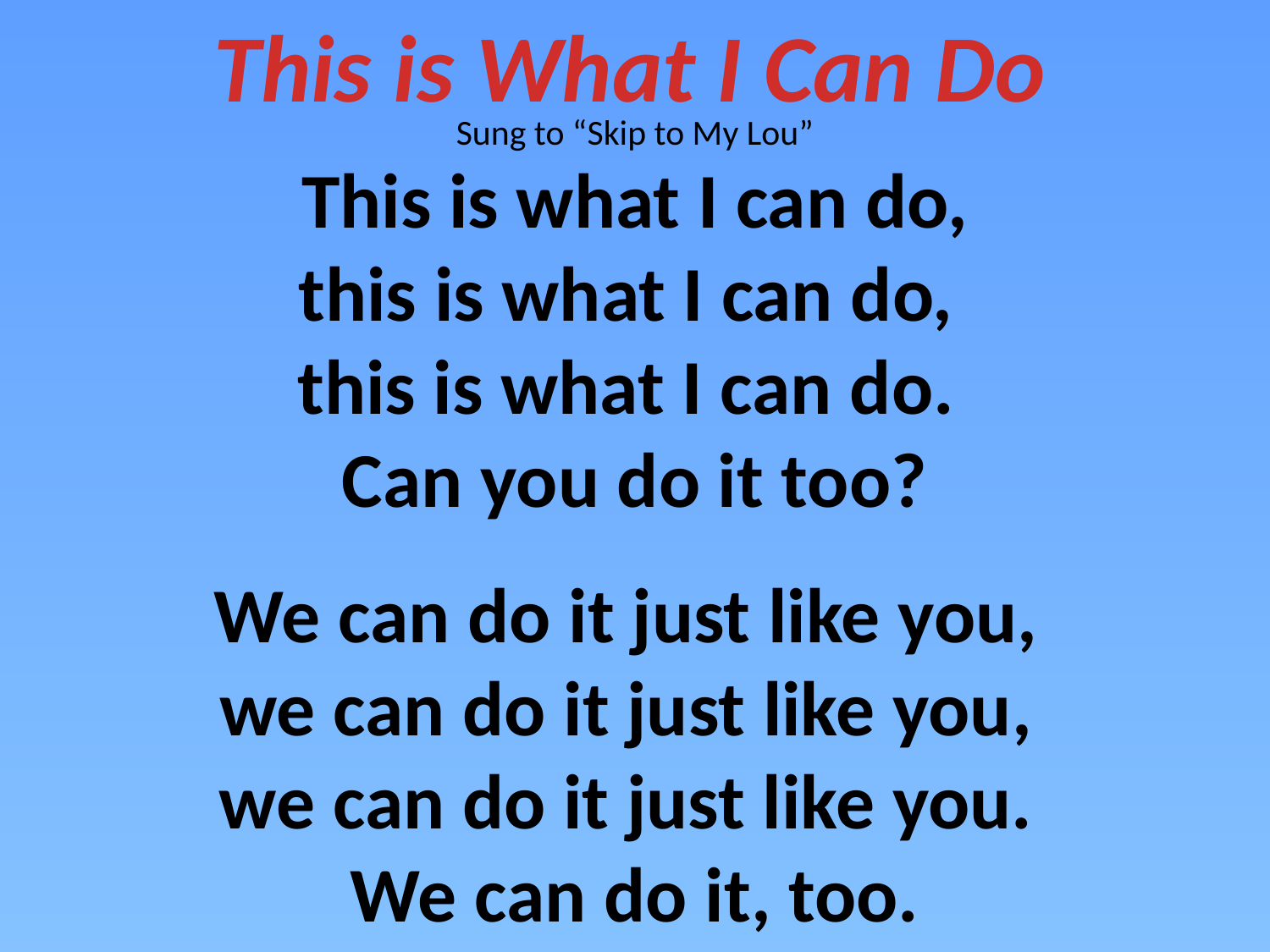

This is What I Can Do
Sung to “Skip to My Lou”
This is what I can do,
this is what I can do,
this is what I can do.
Can you do it too?

We can do it just like you,
we can do it just like you,
we can do it just like you.
We can do it, too.